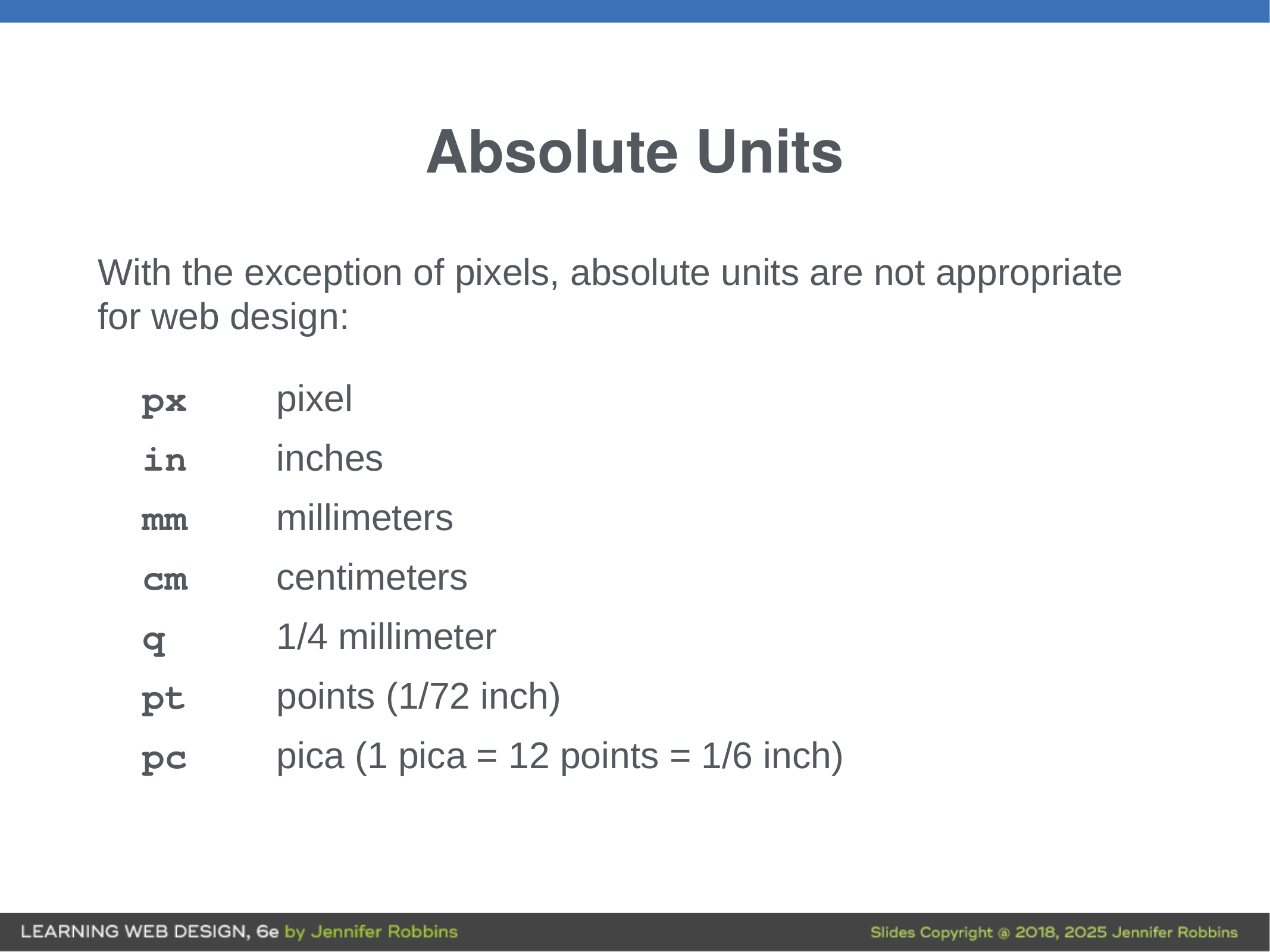

# Absolute Units
With the exception of pixels, absolute units are not appropriate for web design:
px    pixel
in    inches
mm    millimeters
cm    centimeters
q     1/4 millimeter
pt    points (1/72 inch)
pc    pica (1 pica = 12 points = 1/6 inch)